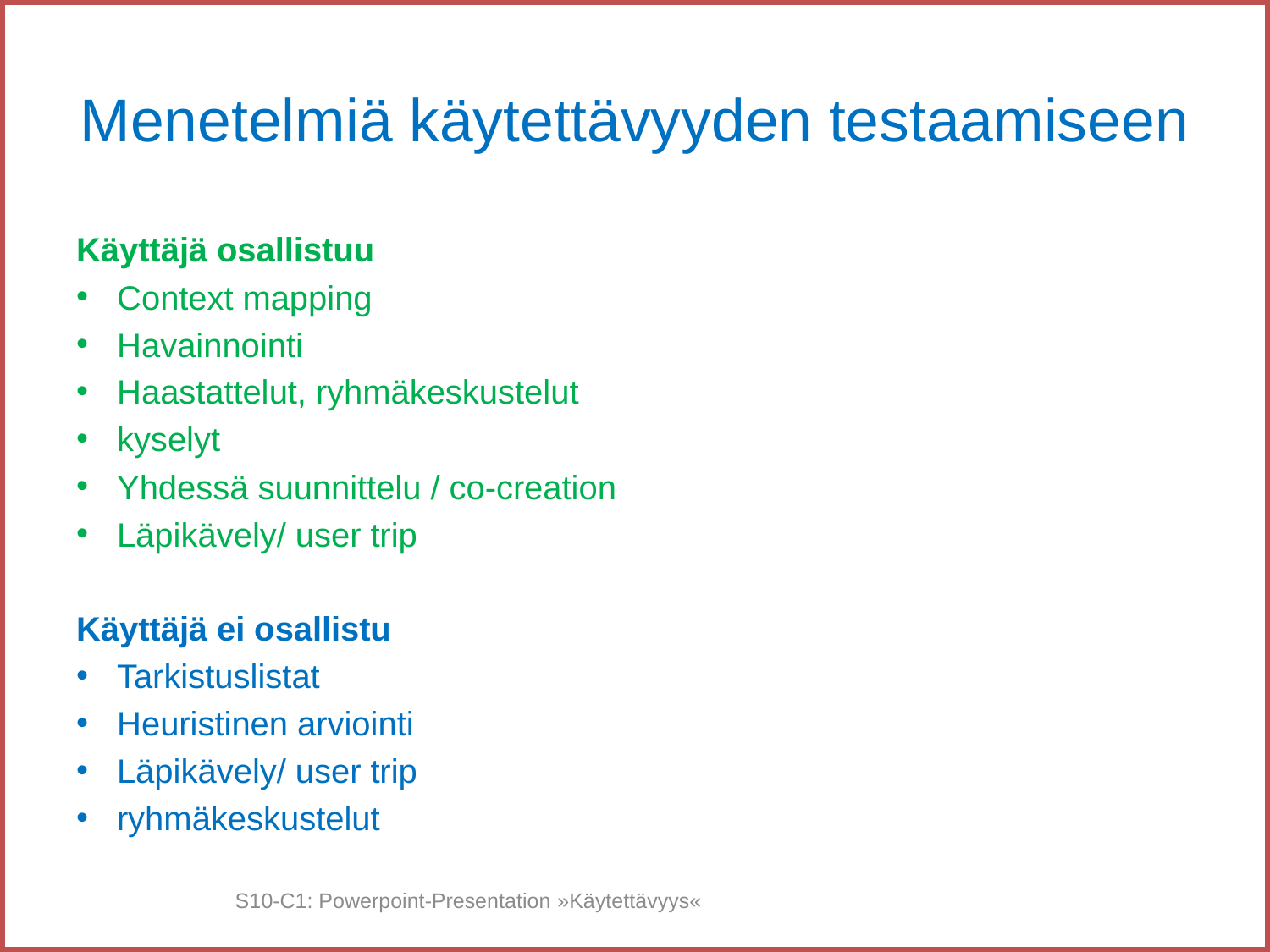

# Menetelmiä käytettävyyden testaamiseen
Käyttäjä osallistuu
Context mapping
Havainnointi
Haastattelut, ryhmäkeskustelut
kyselyt
Yhdessä suunnittelu / co-creation
Läpikävely/ user trip

Käyttäjä ei osallistu
Tarkistuslistat
Heuristinen arviointi
Läpikävely/ user trip
ryhmäkeskustelut

S10-C1: Powerpoint-Presentation »Käytettävyys«